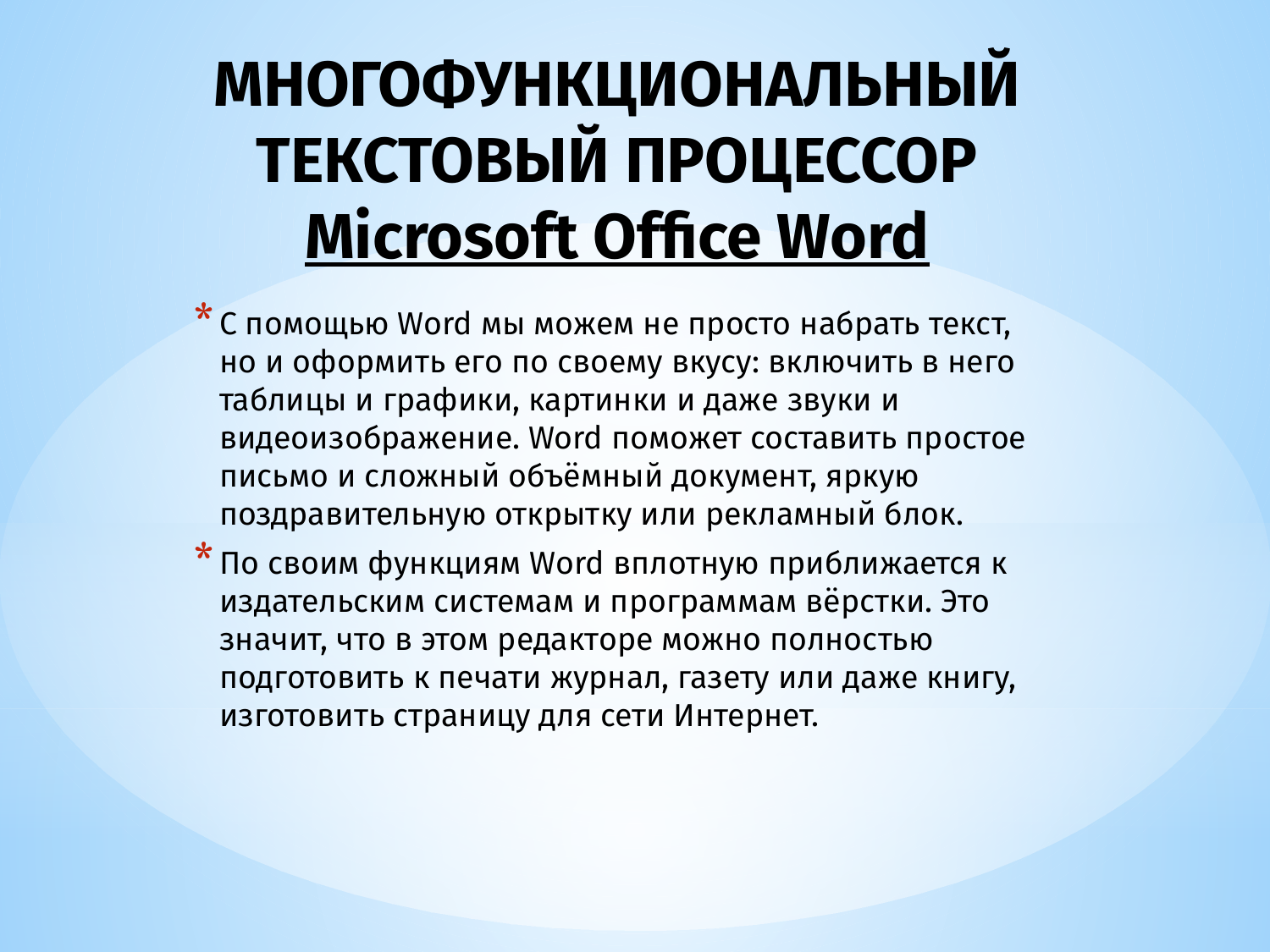

# МНОГОФУНКЦИОНАЛЬНЫЙ ТЕКСТОВЫЙ ПРОЦЕССОР Microsoft Office Word
С помощью Word мы можем не просто набрать текст, но и оформить его по своему вкусу: включить в него таблицы и графики, картинки и даже звуки и видеоизображение. Word поможет составить простое письмо и сложный объёмный документ, яркую поздравительную открытку или рекламный блок.
По своим функциям Word вплотную приближается к издательским системам и программам вёрстки. Это значит, что в этом редакторе можно полностью подготовить к печати журнал, газету или даже книгу, изготовить страницу для сети Интернет.